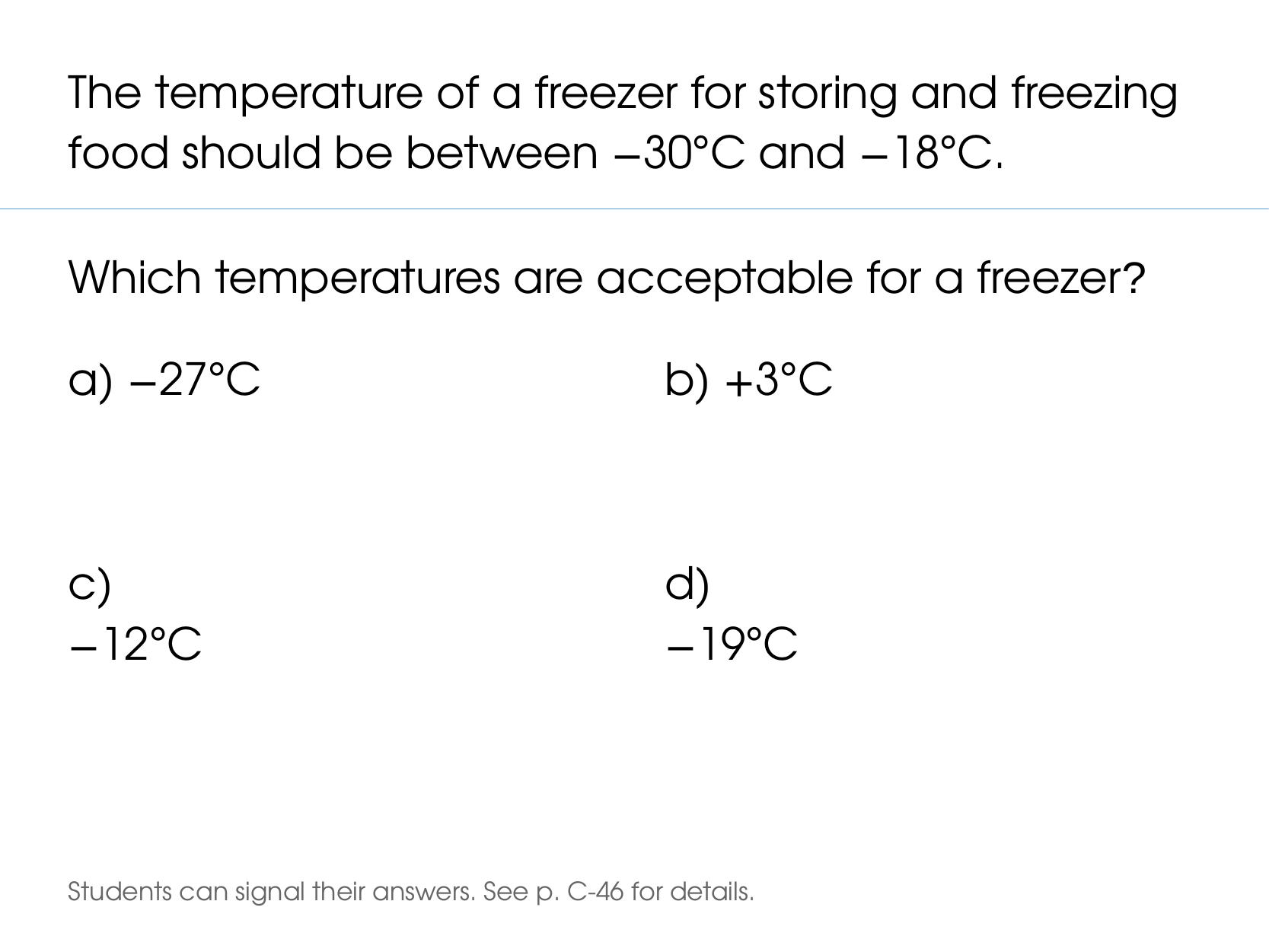

The temperature of a freezer for storing and freezing food should be between −30°C and −18°C.
Which temperatures are acceptable for a freezer?
a) −27°C
b) +3°C
c) −12°C
d) −19°C
Students can signal their answers. See p. C-46 for details.